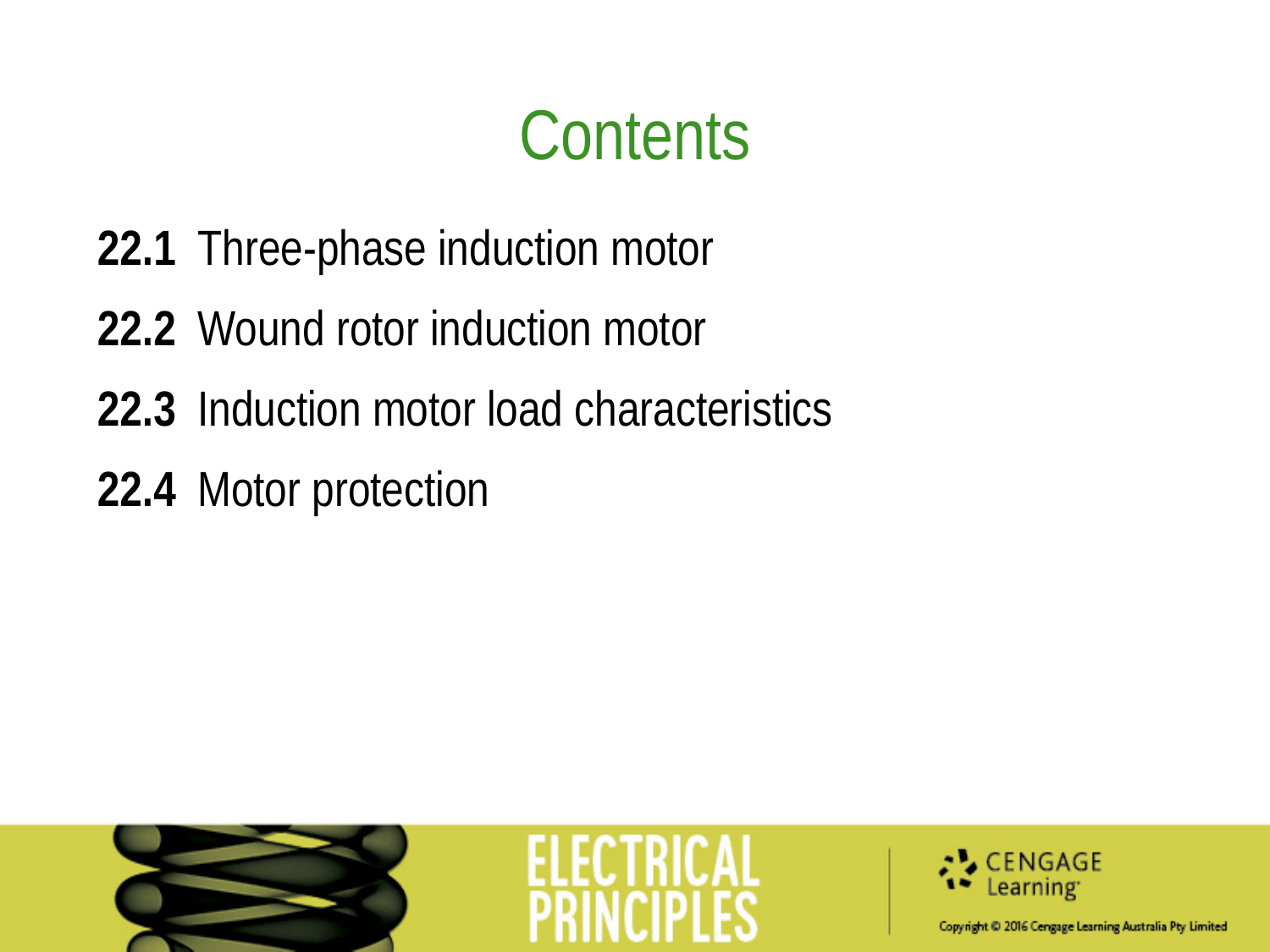

Contents
22.1 	Three-phase induction motor
22.2 	Wound rotor induction motor
22.3 	Induction motor load characteristics
22.4 	Motor protection